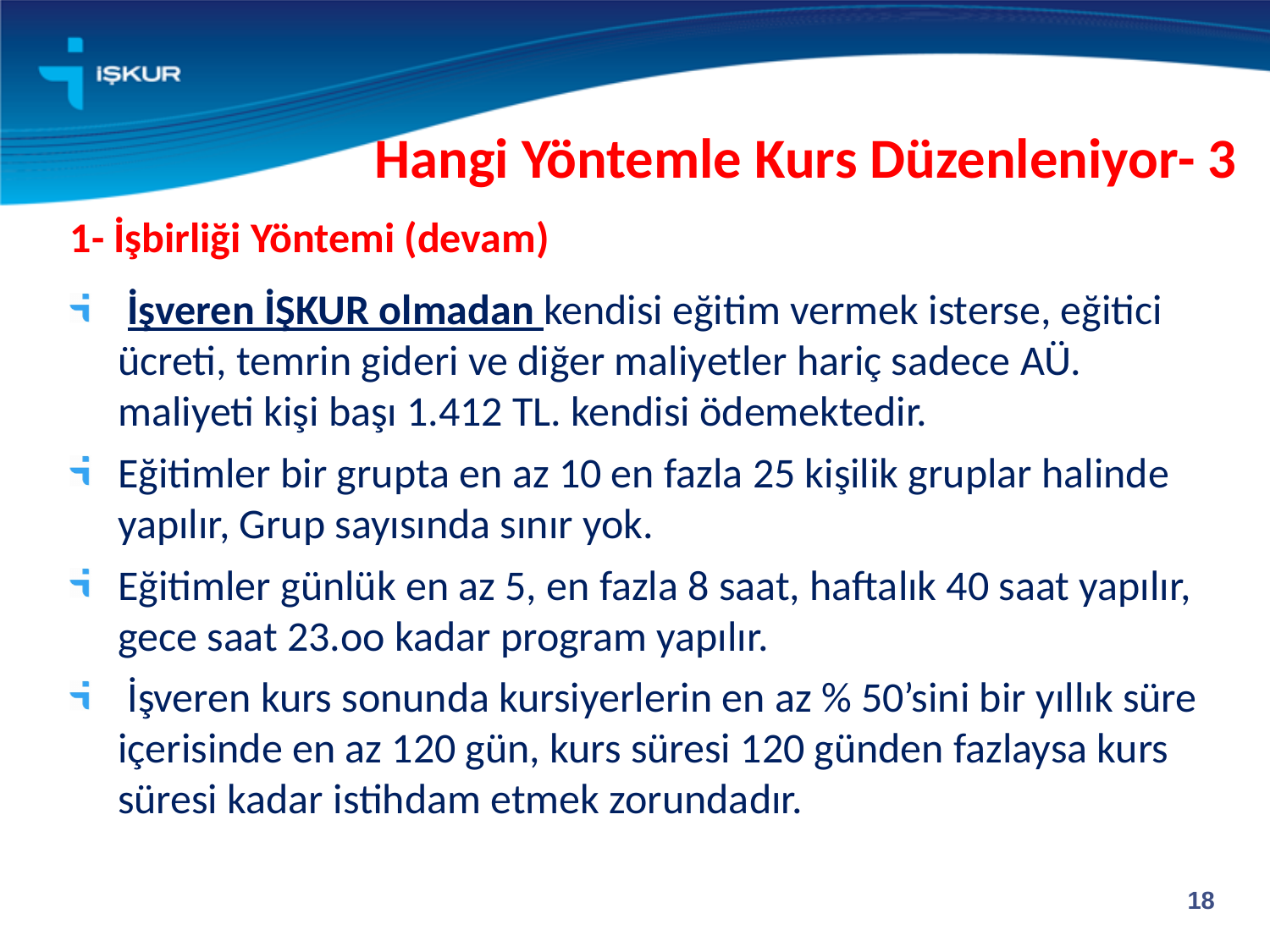

# Hangi Yöntemle Kurs Düzenleniyor- 3
1- İşbirliği Yöntemi (devam)
 İşveren İŞKUR olmadan kendisi eğitim vermek isterse, eğitici ücreti, temrin gideri ve diğer maliyetler hariç sadece AÜ. maliyeti kişi başı 1.412 TL. kendisi ödemektedir.
Eğitimler bir grupta en az 10 en fazla 25 kişilik gruplar halinde yapılır, Grup sayısında sınır yok.
Eğitimler günlük en az 5, en fazla 8 saat, haftalık 40 saat yapılır, gece saat 23.oo kadar program yapılır.
 İşveren kurs sonunda kursiyerlerin en az % 50’sini bir yıllık süre içerisinde en az 120 gün, kurs süresi 120 günden fazlaysa kurs süresi kadar istihdam etmek zorundadır.
18